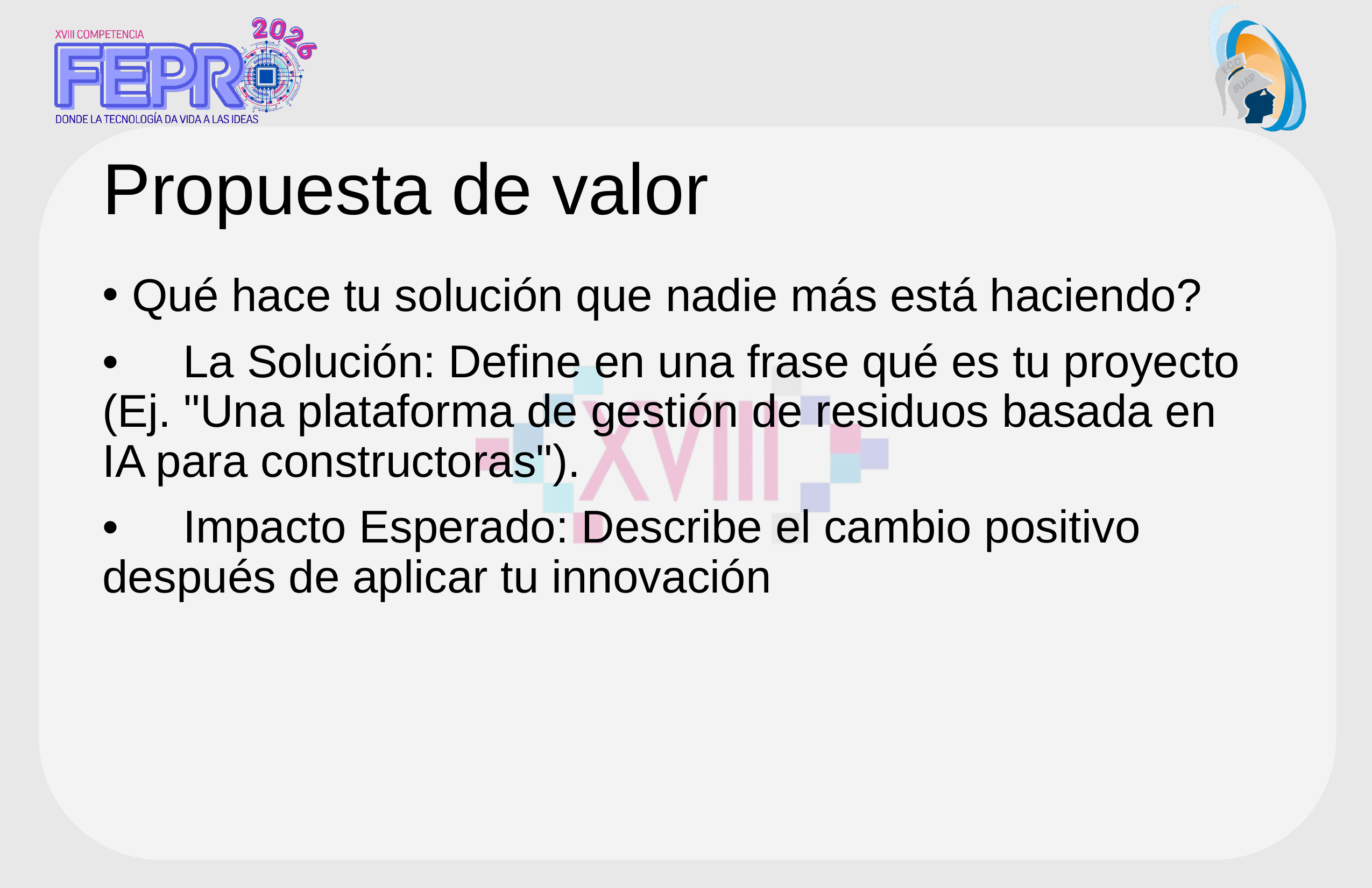

# Propuesta de valor
Qué hace tu solución que nadie más está haciendo?
•	La Solución: Define en una frase qué es tu proyecto (Ej. "Una plataforma de gestión de residuos basada en IA para constructoras").
•	Impacto Esperado: Describe el cambio positivo después de aplicar tu innovación